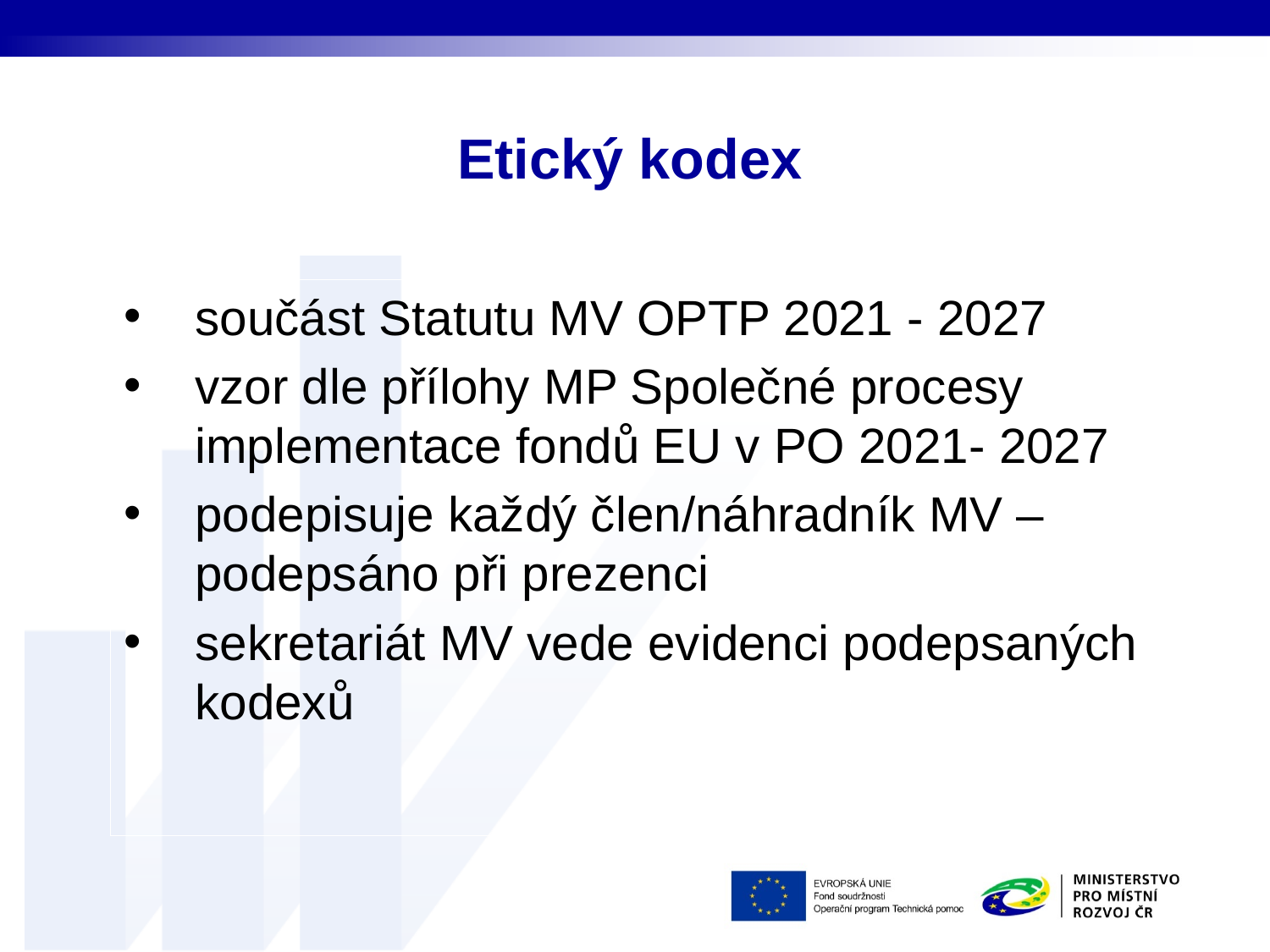

# Etický kodex
součást Statutu MV OPTP 2021 - 2027
vzor dle přílohy MP Společné procesy implementace fondů EU v PO 2021- 2027
podepisuje každý člen/náhradník MV – podepsáno při prezenci
sekretariát MV vede evidenci podepsaných kodexů